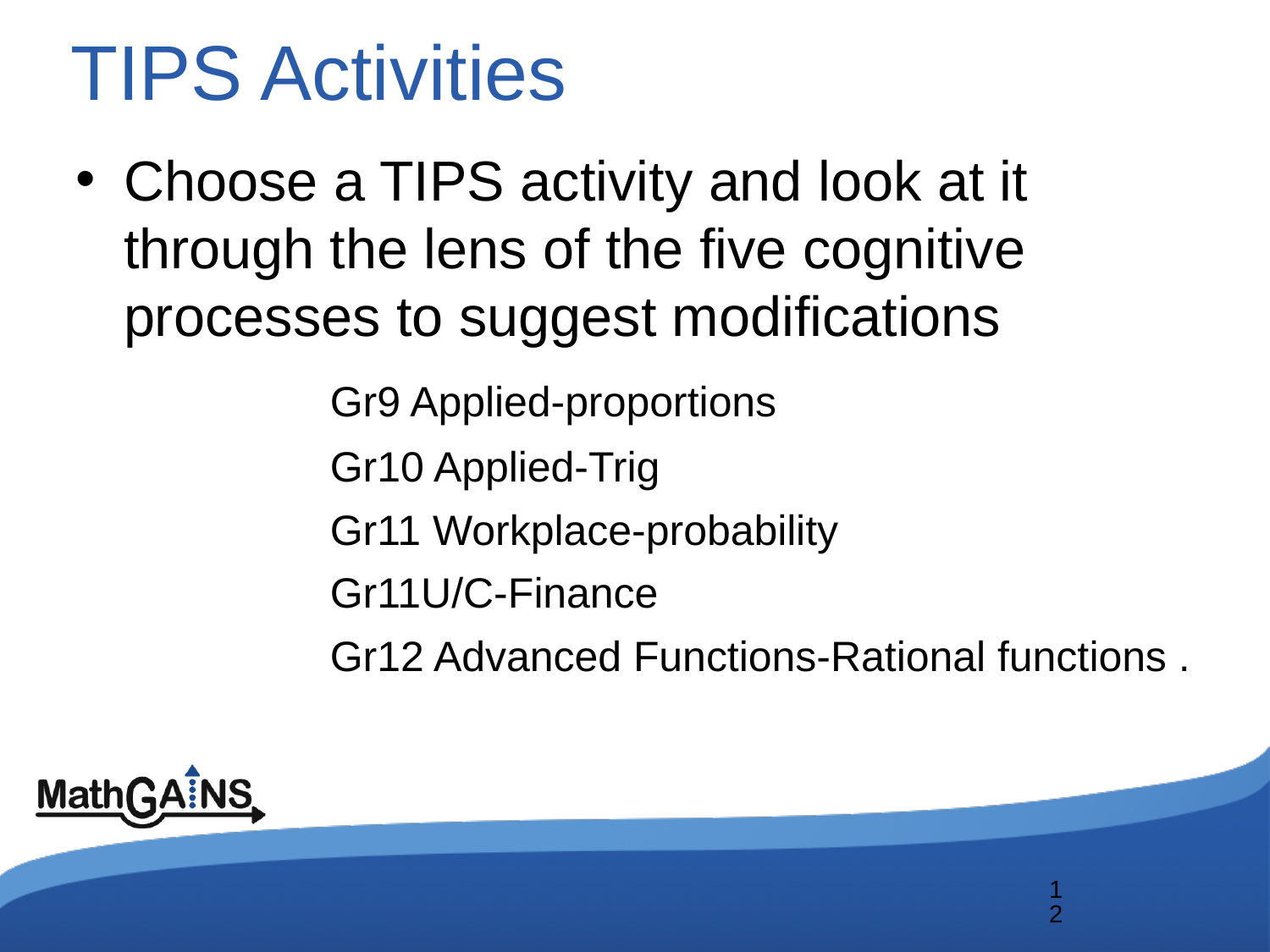

# TIPS Activities
Choose a TIPS activity and look at it through the lens of the five cognitive processes to suggest modifications
		Gr9 Applied-proportions
		Gr10 Applied-Trig
		Gr11 Workplace-probability
		Gr11U/C-Finance
		Gr12 Advanced Functions-Rational functions .
12